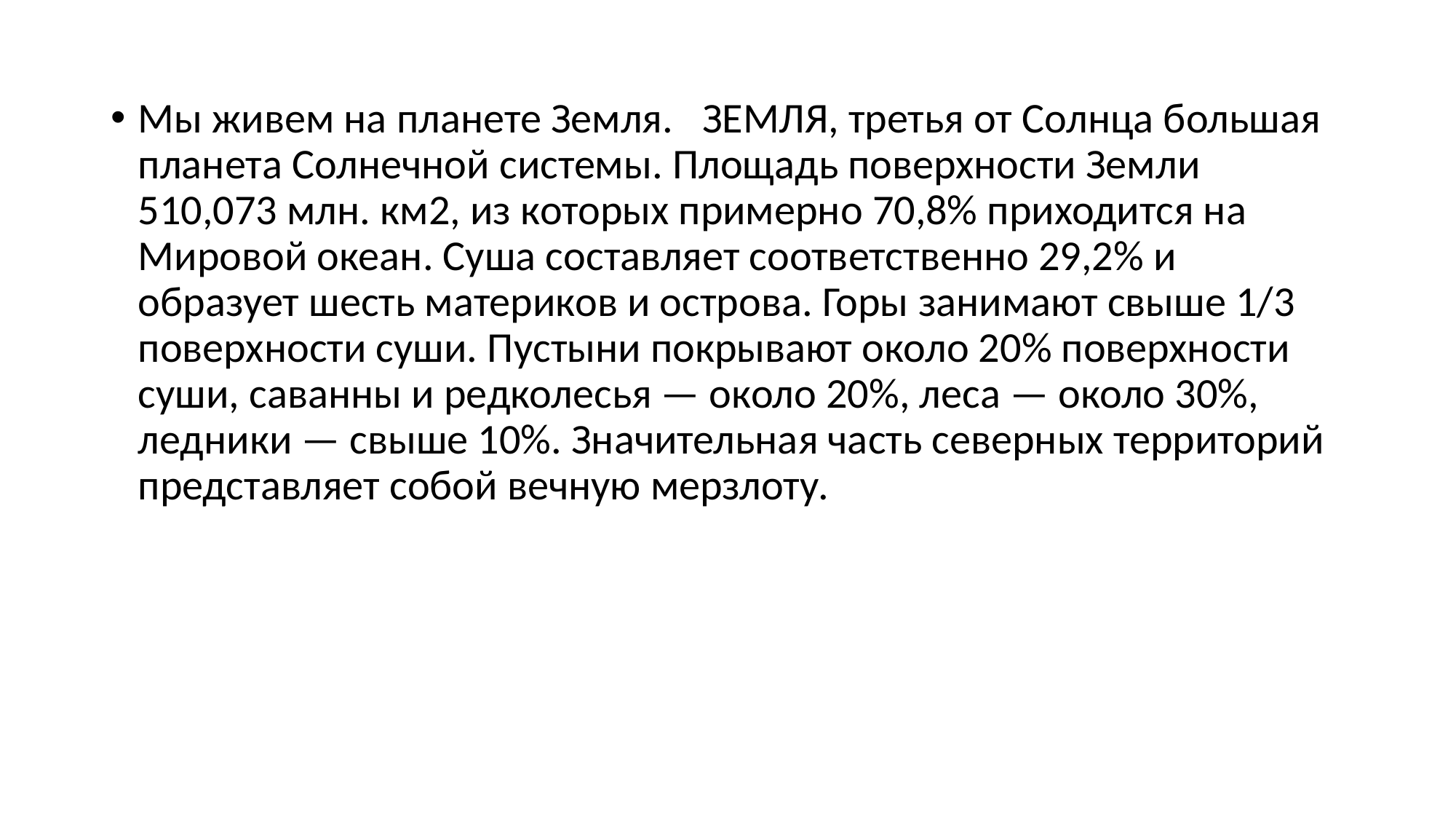

Мы живем на планете Земля.   ЗЕМЛЯ, третья от Солнца большая планета Солнечной системы. Площадь поверхности Земли 510,073 млн. км2, из которых примерно 70,8% приходится на Мировой океан. Суша составляет соответственно 29,2% и образует шесть материков и острова. Горы занимают свыше 1/3 поверхности суши. Пустыни покрывают около 20% поверхности суши, саванны и редколесья — около 20%, леса — около 30%, ледники — свыше 10%. Значительная часть северных территорий представляет собой вечную мерзлоту.